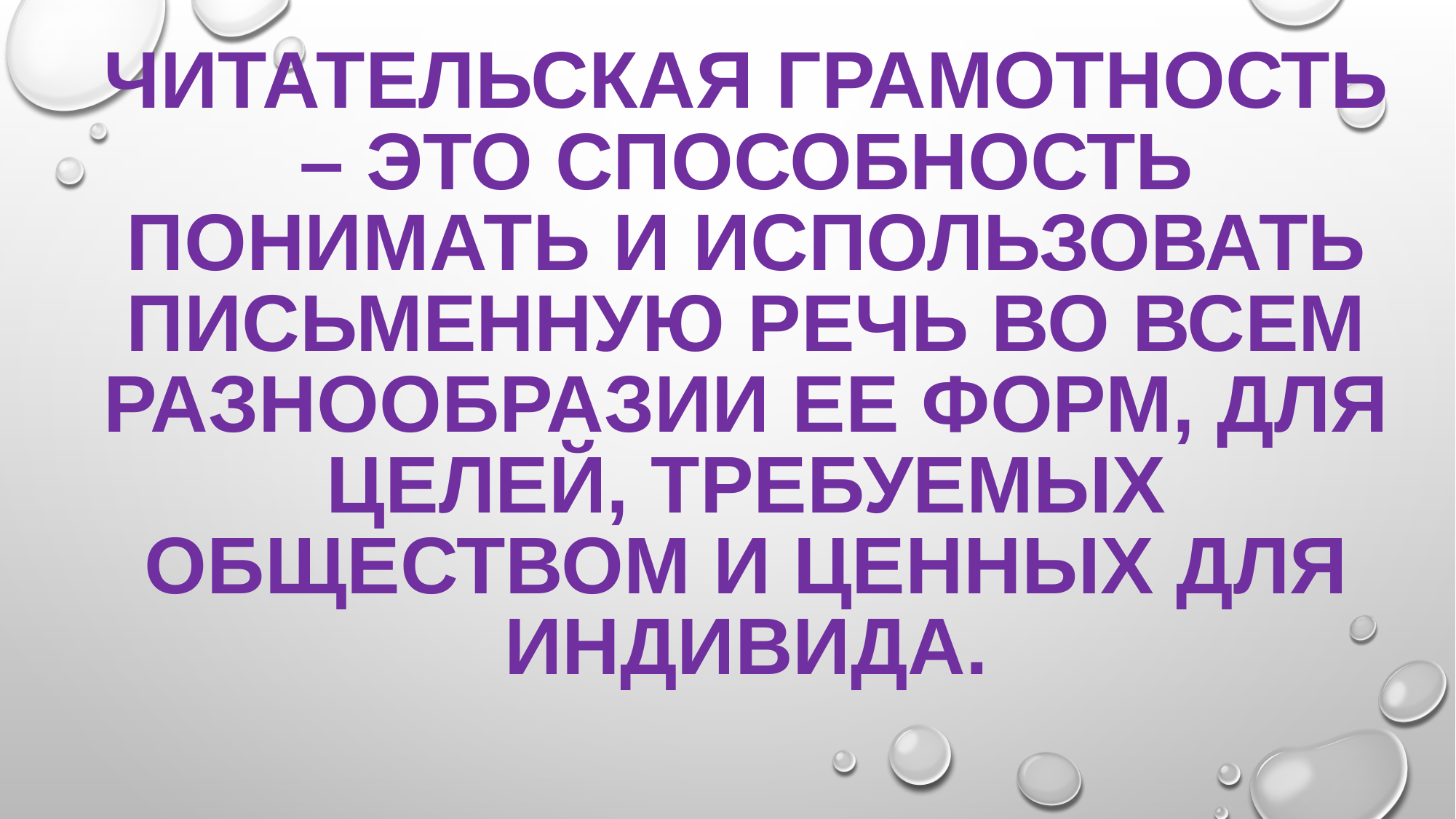

# Читательская грамотность – это способность понимать и использовать письменную речь во всем разнообразии ее форм, для целей, требуемых обществом и ценных для индивида.